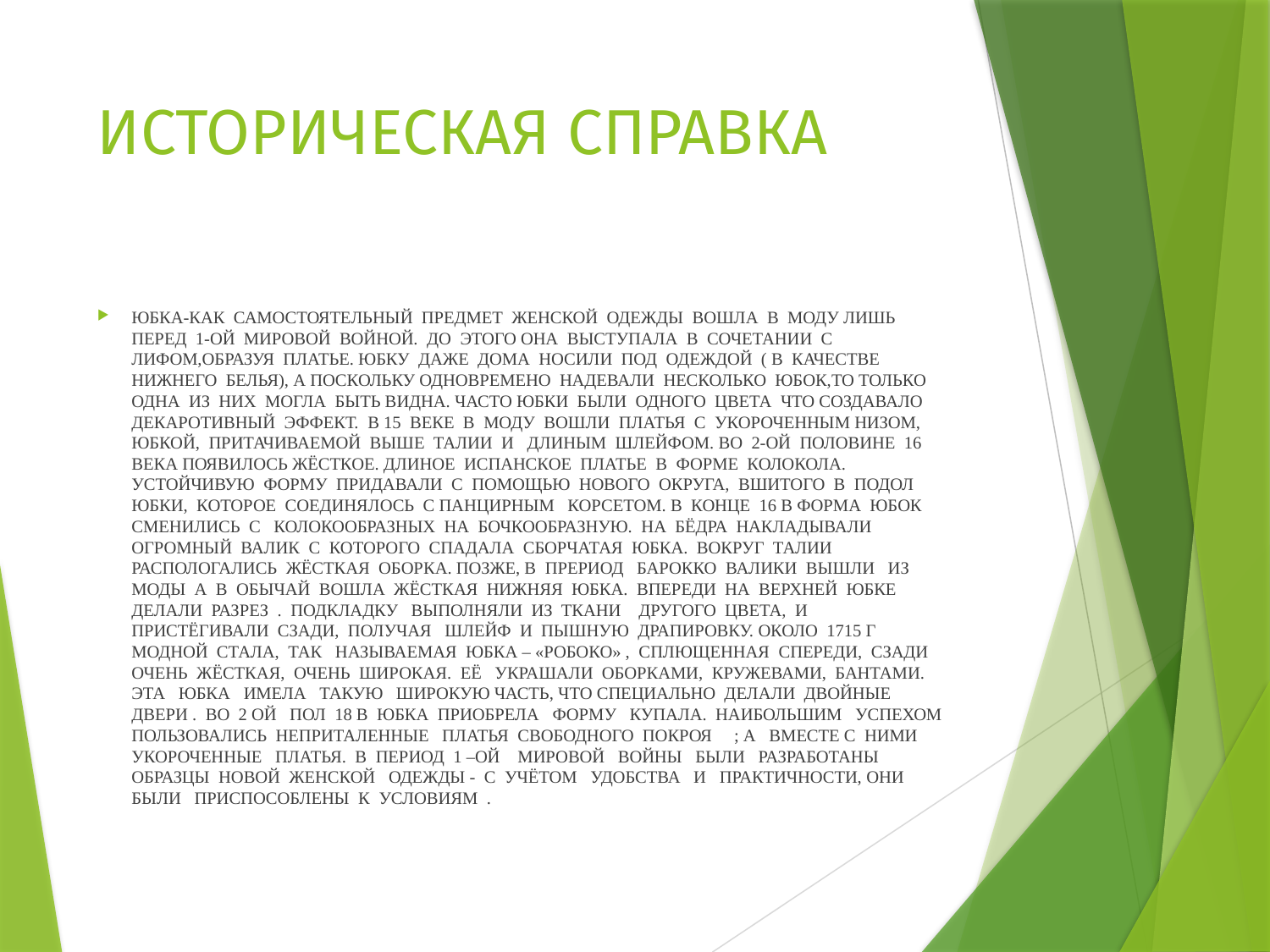

# ИСТОРИЧЕСКАЯ СПРАВКА
ЮБКА-КАК  САМОСТОЯТЕЛЬНЫЙ  ПРЕДМЕТ  ЖЕНСКОЙ  ОДЕЖДЫ  ВОШЛА  В  МОДУ ЛИШЬ  ПЕРЕД  1-ОЙ  МИРОВОЙ  ВОЙНОЙ.  ДО  ЭТОГО ОНА  ВЫСТУПАЛА  В  СОЧЕТАНИИ  С  ЛИФОМ,ОБРАЗУЯ  ПЛАТЬЕ. ЮБКУ  ДАЖЕ  ДОМА  НОСИЛИ  ПОД  ОДЕЖДОЙ  ( В  КАЧЕСТВЕ  НИЖНЕГО  БЕЛЬЯ), А ПОСКОЛЬКУ ОДНОВРЕМЕНО  НАДЕВАЛИ  НЕСКОЛЬКО  ЮБОК,ТО ТОЛЬКО ОДНА  ИЗ  НИХ  МОГЛА  БЫТЬ ВИДНА. ЧАСТО ЮБКИ  БЫЛИ  ОДНОГО  ЦВЕТА  ЧТО СОЗДАВАЛО  ДЕКАРОТИВНЫЙ  ЭФФЕКТ.  В 15  ВЕКЕ  В  МОДУ  ВОШЛИ  ПЛАТЬЯ  С  УКОРОЧЕННЫМ НИЗОМ, ЮБКОЙ,  ПРИТАЧИВАЕМОЙ  ВЫШЕ  ТАЛИИ  И   ДЛИНЫМ  ШЛЕЙФОМ. ВО  2-ОЙ  ПОЛОВИНЕ  16  ВЕКА ПОЯВИЛОСЬ ЖЁСТКОЕ. ДЛИНОЕ  ИСПАНСКОЕ  ПЛАТЬЕ  В  ФОРМЕ  КОЛОКОЛА. УСТОЙЧИВУЮ  ФОРМУ  ПРИДАВАЛИ  С  ПОМОЩЬЮ  НОВОГО  ОКРУГА,  ВШИТОГО  В  ПОДОЛ  ЮБКИ,  КОТОРОЕ  СОЕДИНЯЛОСЬ  С ПАНЦИРНЫМ   КОРСЕТОМ. В  КОНЦЕ  16 В ФОРМА  ЮБОК  СМЕНИЛИСЬ  С   КОЛОКООБРАЗНЫХ  НА  БОЧКООБРАЗНУЮ.  НА  БЁДРА  НАКЛАДЫВАЛИ  ОГРОМНЫЙ  ВАЛИК  С  КОТОРОГО  СПАДАЛА  СБОРЧАТАЯ  ЮБКА.  ВОКРУГ  ТАЛИИ  РАСПОЛОГАЛИСЬ  ЖЁСТКАЯ  ОБОРКА. ПОЗЖЕ, В  ПРЕРИОД   БАРОККО  ВАЛИКИ  ВЫШЛИ   ИЗ  МОДЫ  А  В  ОБЫЧАЙ  ВОШЛА  ЖЁСТКАЯ  НИЖНЯЯ  ЮБКА.  ВПЕРЕДИ  НА  ВЕРХНЕЙ  ЮБКЕ   ДЕЛАЛИ  РАЗРЕЗ  .  ПОДКЛАДКУ   ВЫПОЛНЯЛИ  ИЗ  ТКАНИ    ДРУГОГО  ЦВЕТА,  И   ПРИСТЁГИВАЛИ  СЗАДИ,  ПОЛУЧАЯ   ШЛЕЙФ  И  ПЫШНУЮ  ДРАПИРОВКУ. ОКОЛО  1715 Г   МОДНОЙ  СТАЛА,  ТАК   НАЗЫВАЕМАЯ  ЮБКА – «РОБОКО» ,  СПЛЮЩЕННАЯ  СПЕРЕДИ,  СЗАДИ ОЧЕНЬ  ЖЁСТКАЯ,  ОЧЕНЬ  ШИРОКАЯ.  ЕЁ   УКРАШАЛИ  ОБОРКАМИ,  КРУЖЕВАМИ,  БАНТАМИ. ЭТА   ЮБКА   ИМЕЛА   ТАКУЮ   ШИРОКУЮ ЧАСТЬ, ЧТО СПЕЦИАЛЬНО  ДЕЛАЛИ  ДВОЙНЫЕ   ДВЕРИ .  ВО  2 ОЙ   ПОЛ  18 В  ЮБКА  ПРИОБРЕЛА   ФОРМУ   КУПАЛА.  НАИБОЛЬШИМ   УСПЕХОМ   ПОЛЬЗОВАЛИСЬ  НЕПРИТАЛЕННЫЕ   ПЛАТЬЯ  СВОБОДНОГО  ПОКРОЯ     ; А   ВМЕСТЕ С  НИМИ  УКОРОЧЕННЫЕ   ПЛАТЬЯ.  В  ПЕРИОД  1 –ОЙ    МИРОВОЙ   ВОЙНЫ   БЫЛИ   РАЗРАБОТАНЫ    ОБРАЗЦЫ  НОВОЙ  ЖЕНСКОЙ   ОДЕЖДЫ -  С  УЧЁТОМ   УДОБСТВА   И   ПРАКТИЧНОСТИ, ОНИ БЫЛИ   ПРИСПОСОБЛЕНЫ  К  УСЛОВИЯМ  .